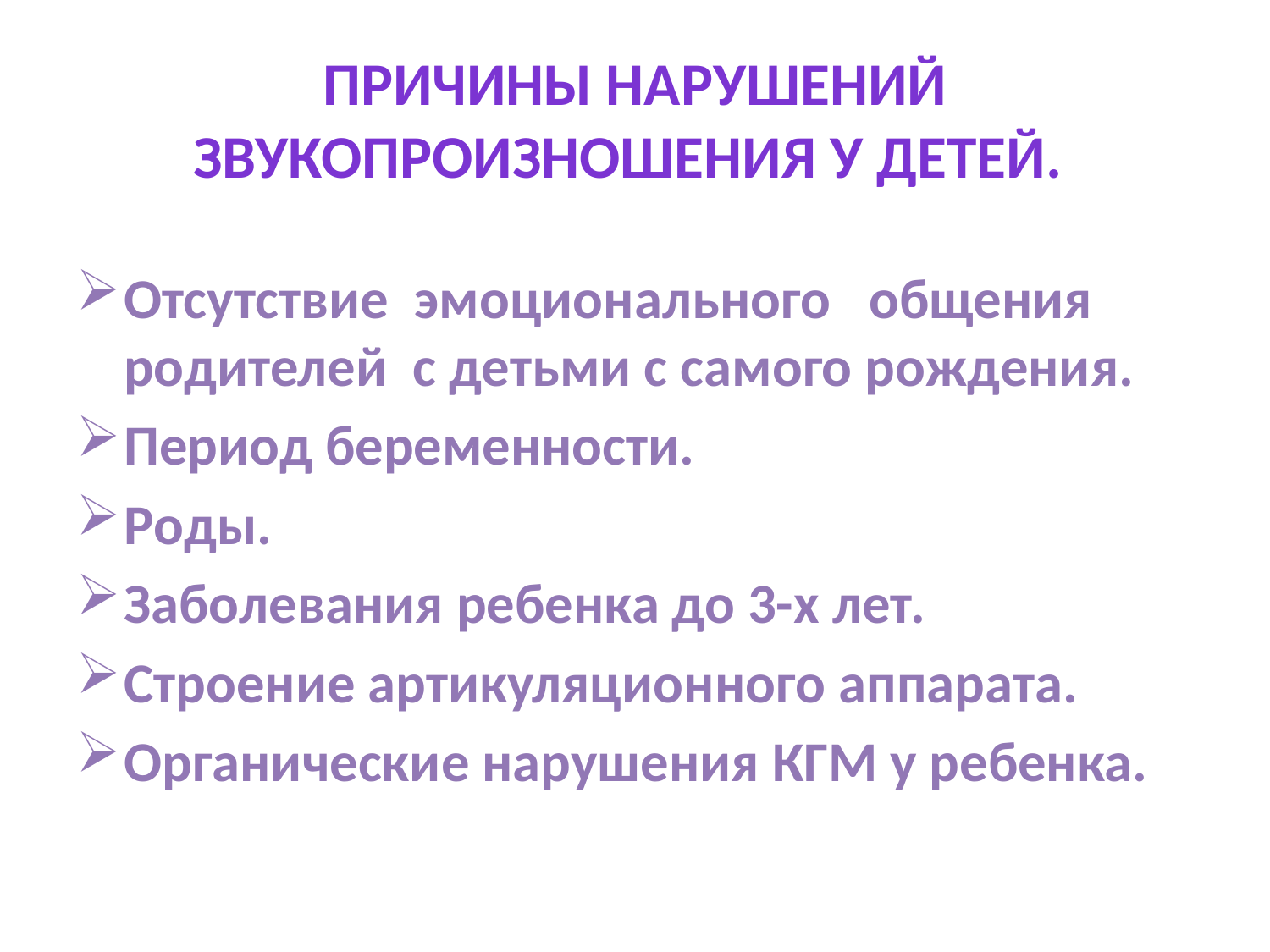

# Причины нарушений звукопроизношения у детей.
Отсутствие  эмоционального   общения родителей  с детьми с самого рождения.
Период беременности.
Роды.
Заболевания ребенка до 3-х лет.
Строение артикуляционного аппарата.
Органические нарушения КГМ у ребенка.